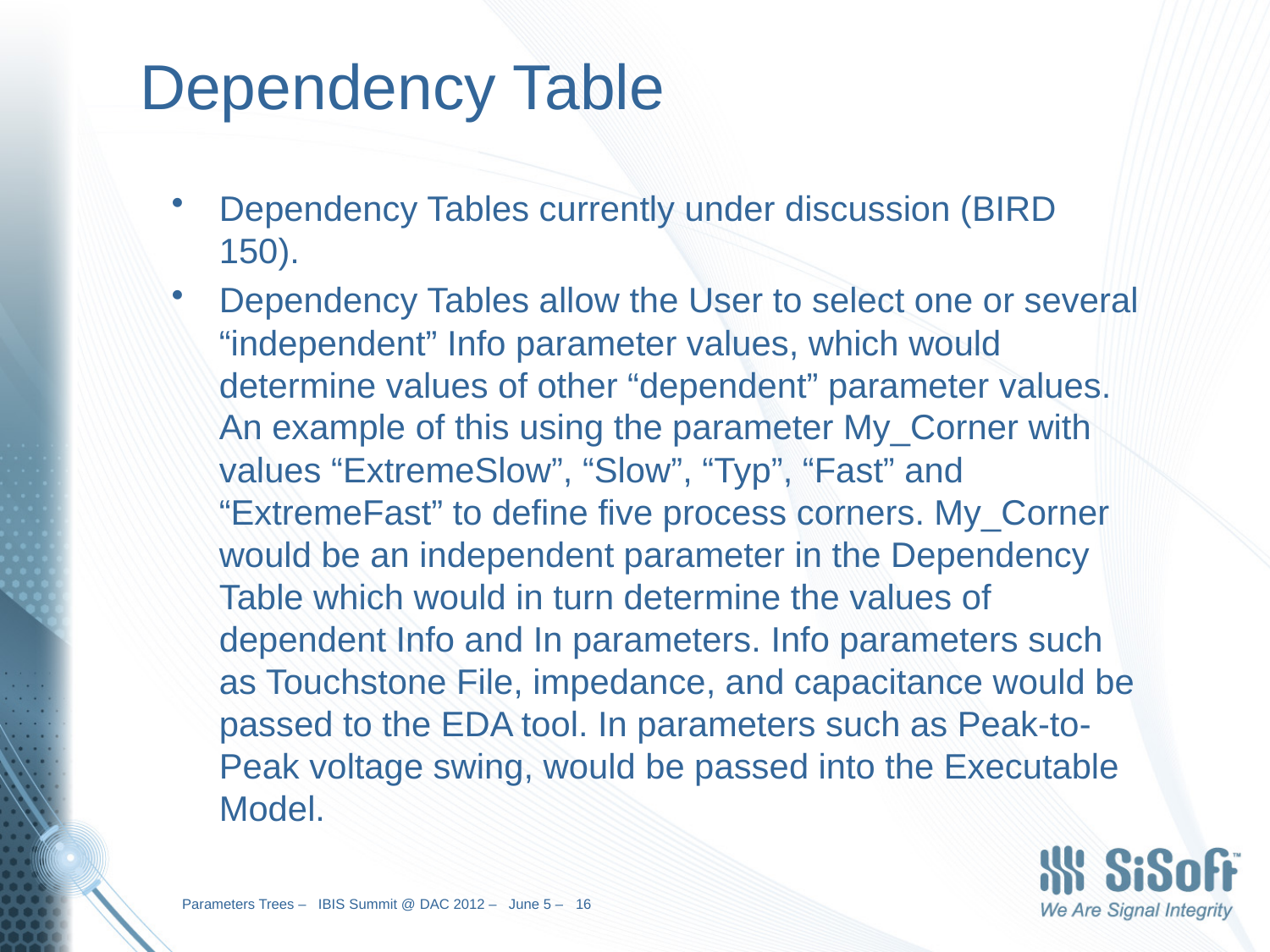

# Dependency Table
Dependency Tables currently under discussion (BIRD 150).
Dependency Tables allow the User to select one or several “independent” Info parameter values, which would determine values of other “dependent” parameter values. An example of this using the parameter My_Corner with values “ExtremeSlow”, “Slow”, “Typ”, “Fast” and “ExtremeFast” to define five process corners. My_Corner would be an independent parameter in the Dependency Table which would in turn determine the values of dependent Info and In parameters. Info parameters such as Touchstone File, impedance, and capacitance would be passed to the EDA tool. In parameters such as Peak-to-Peak voltage swing, would be passed into the Executable Model.
Parameters Trees –   IBIS Summit @ DAC 2012 –   June 5 –   16